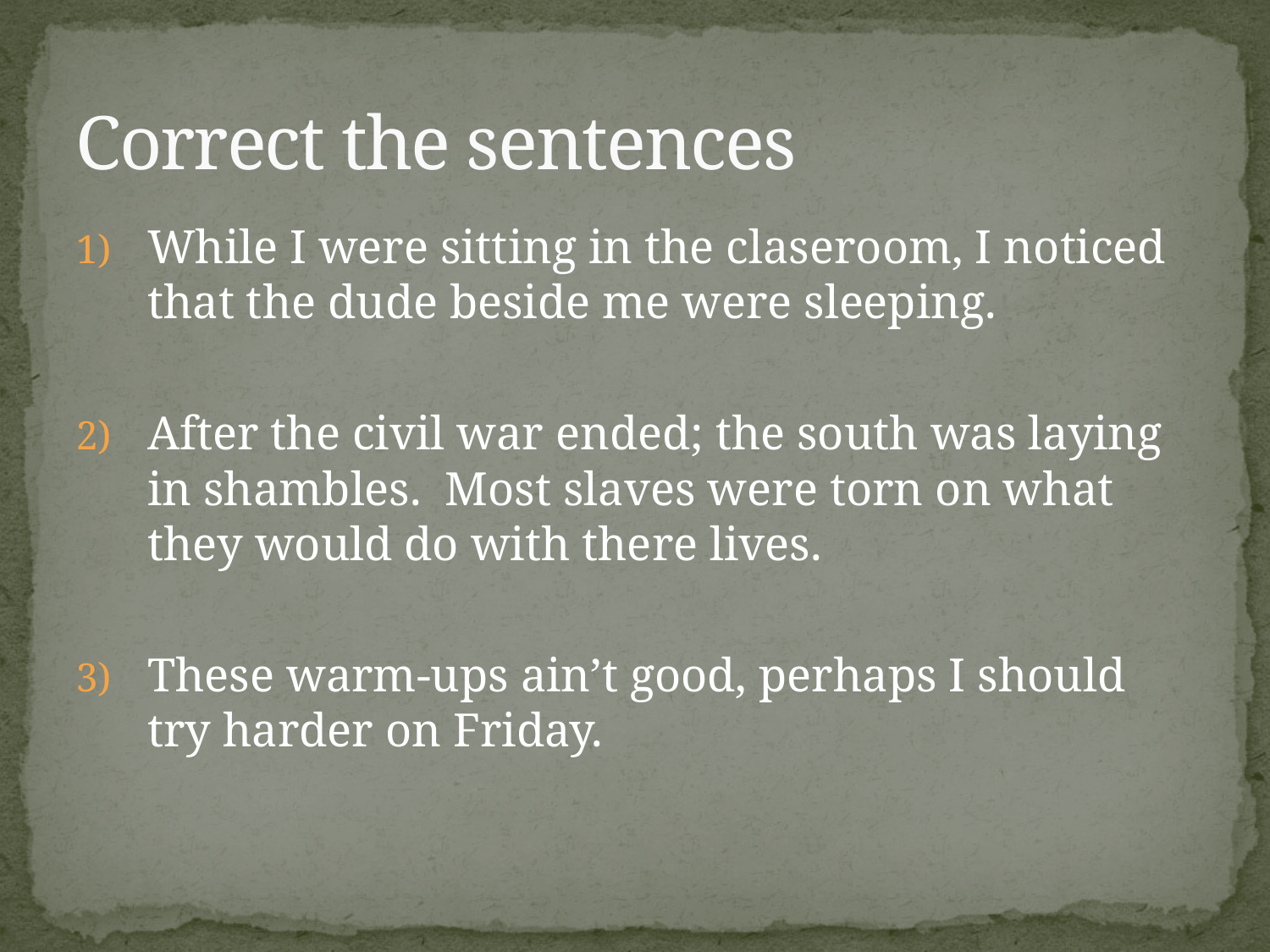

# Correct the sentences
While I were sitting in the claseroom, I noticed that the dude beside me were sleeping.

After the civil war ended; the south was laying in shambles.  Most slaves were torn on what they would do with there lives.

These warm-ups ain’t good, perhaps I should try harder on Friday.